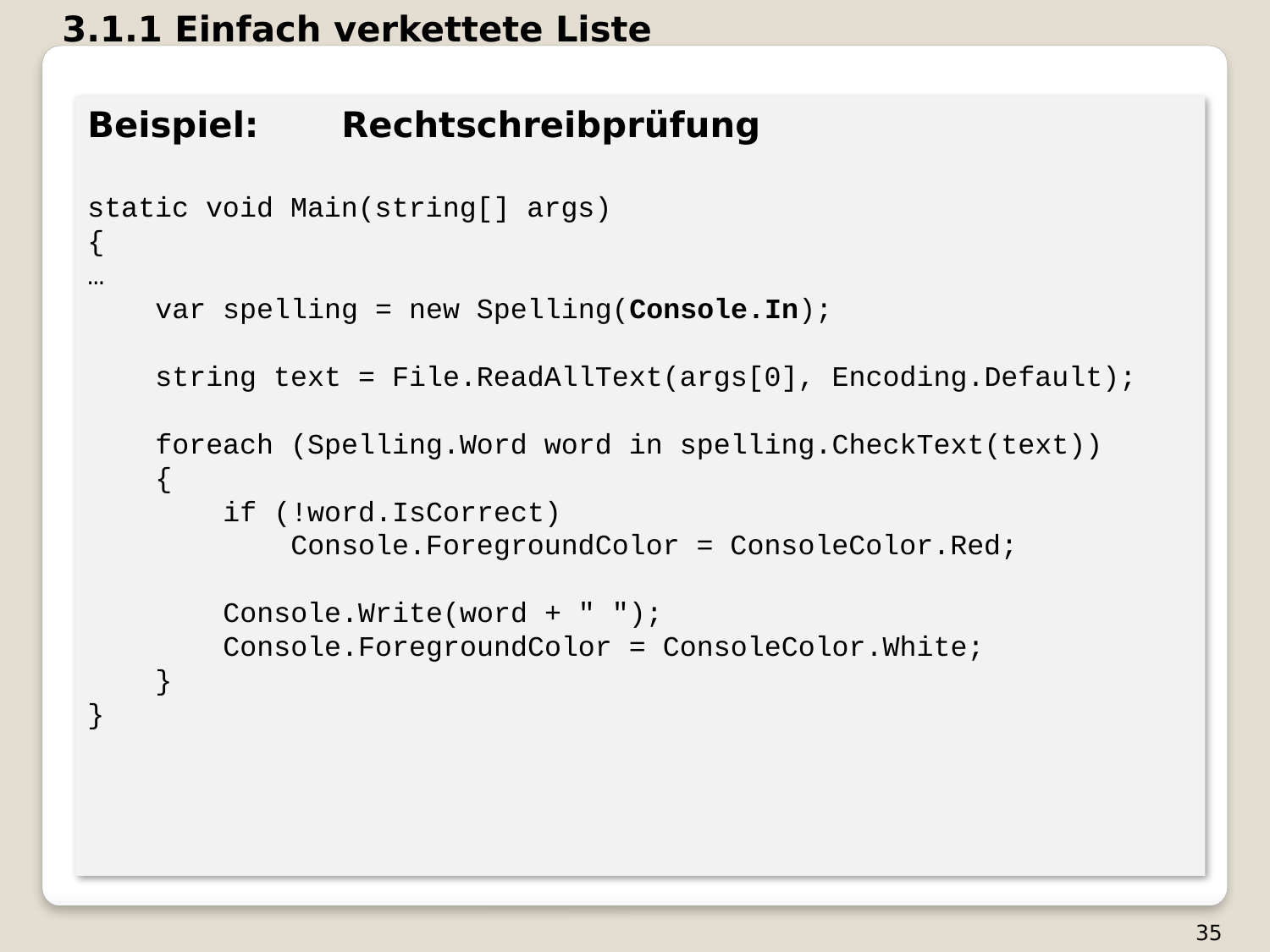

3.1.1 Einfach verkettete Liste
Beispiel:	Rechtschreibprüfung

static void Main(string[] args)
{
…
    var spelling = new Spelling(Console.In);

    string text = File.ReadAllText(args[0], Encoding.Default);

    foreach (Spelling.Word word in spelling.CheckText(text))
    {
        if (!word.IsCorrect)
            Console.ForegroundColor = ConsoleColor.Red;

        Console.Write(word + " ");
        Console.ForegroundColor = ConsoleColor.White;
    }
}